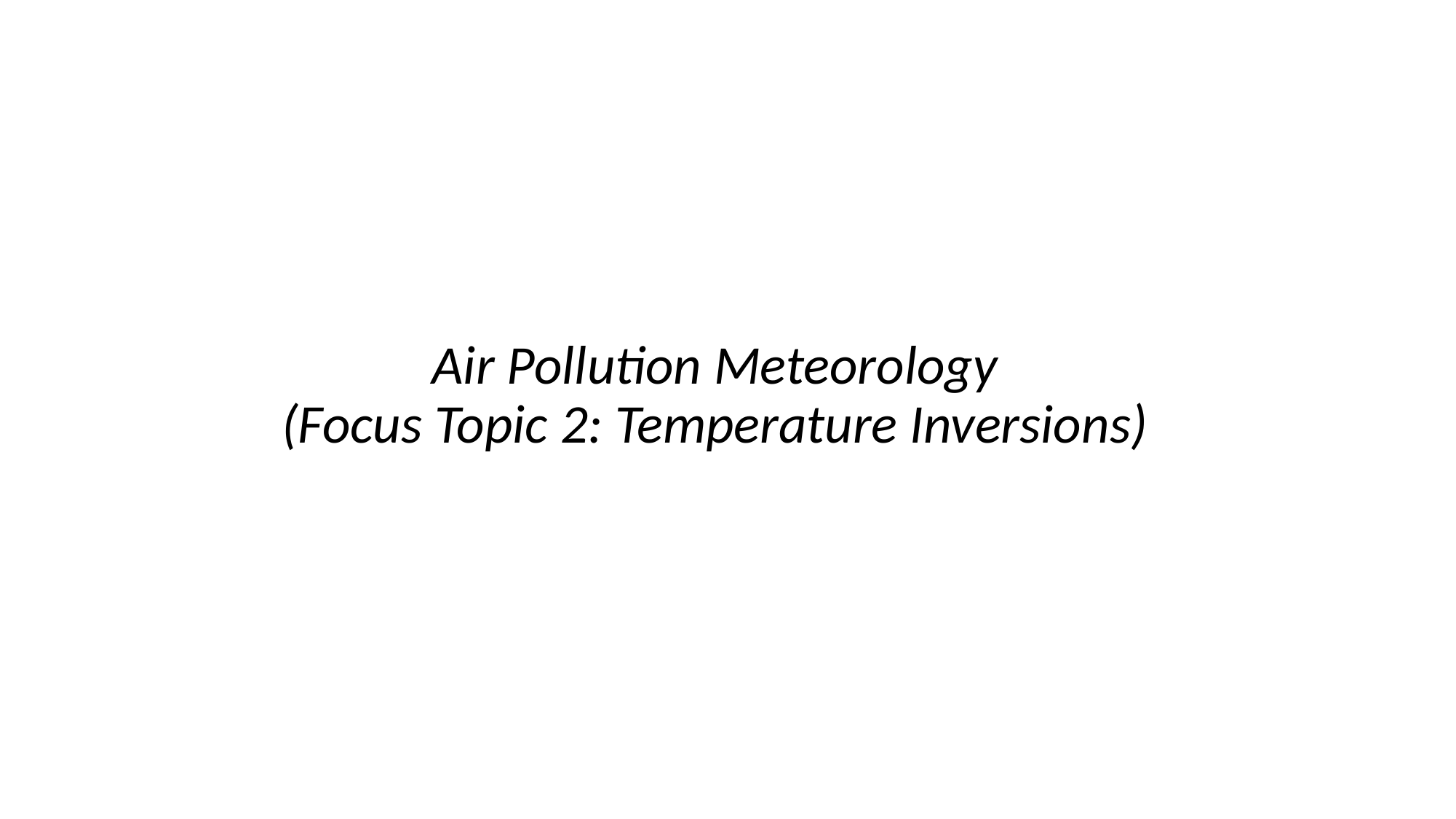

# Air Pollution Meteorology (Focus Topic 2: Temperature Inversions)